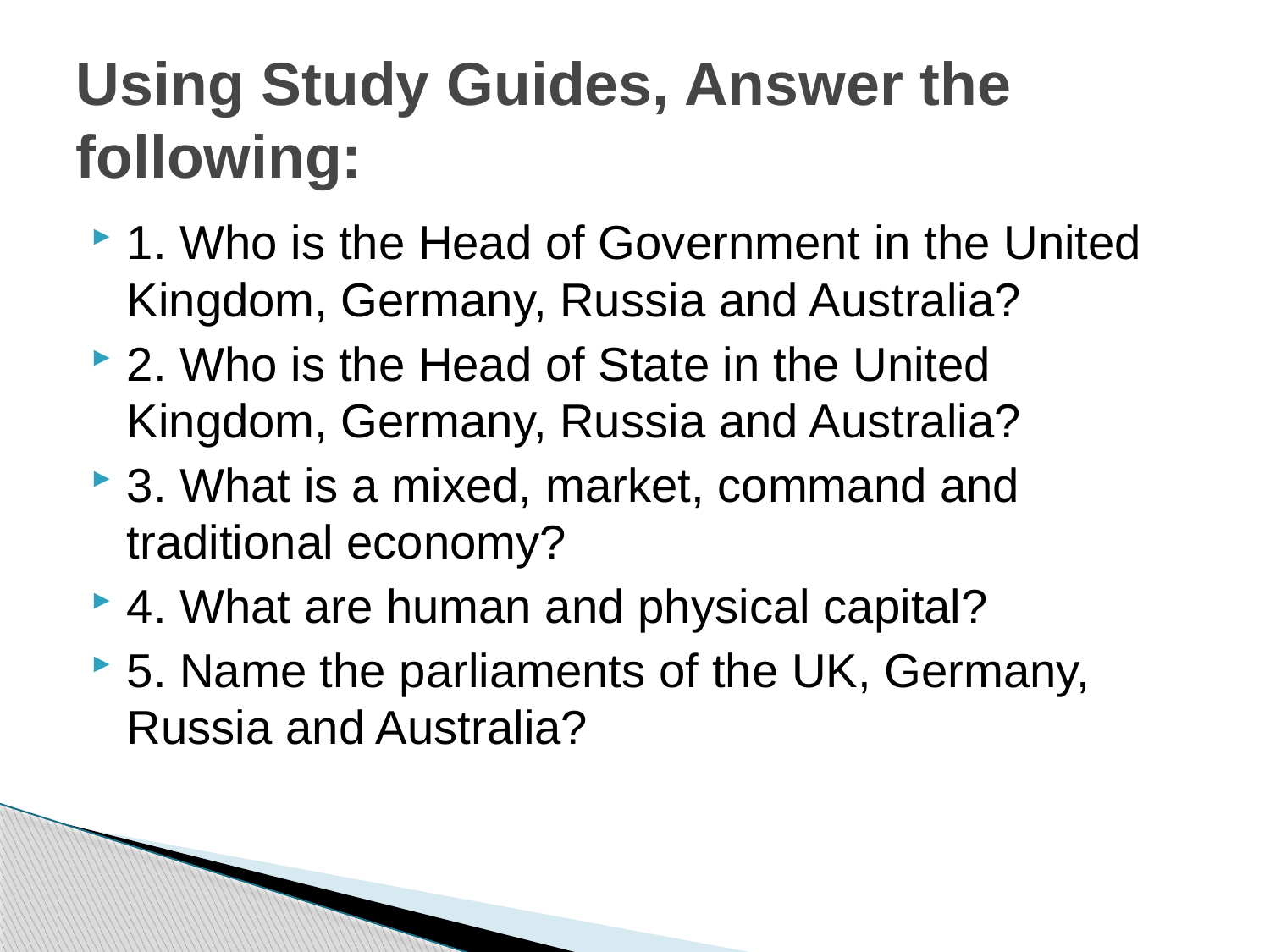

# Using Study Guides, Answer the following:
1. Who is the Head of Government in the United Kingdom, Germany, Russia and Australia?
2. Who is the Head of State in the United Kingdom, Germany, Russia and Australia?
3. What is a mixed, market, command and traditional economy?
4. What are human and physical capital?
5. Name the parliaments of the UK, Germany, Russia and Australia?